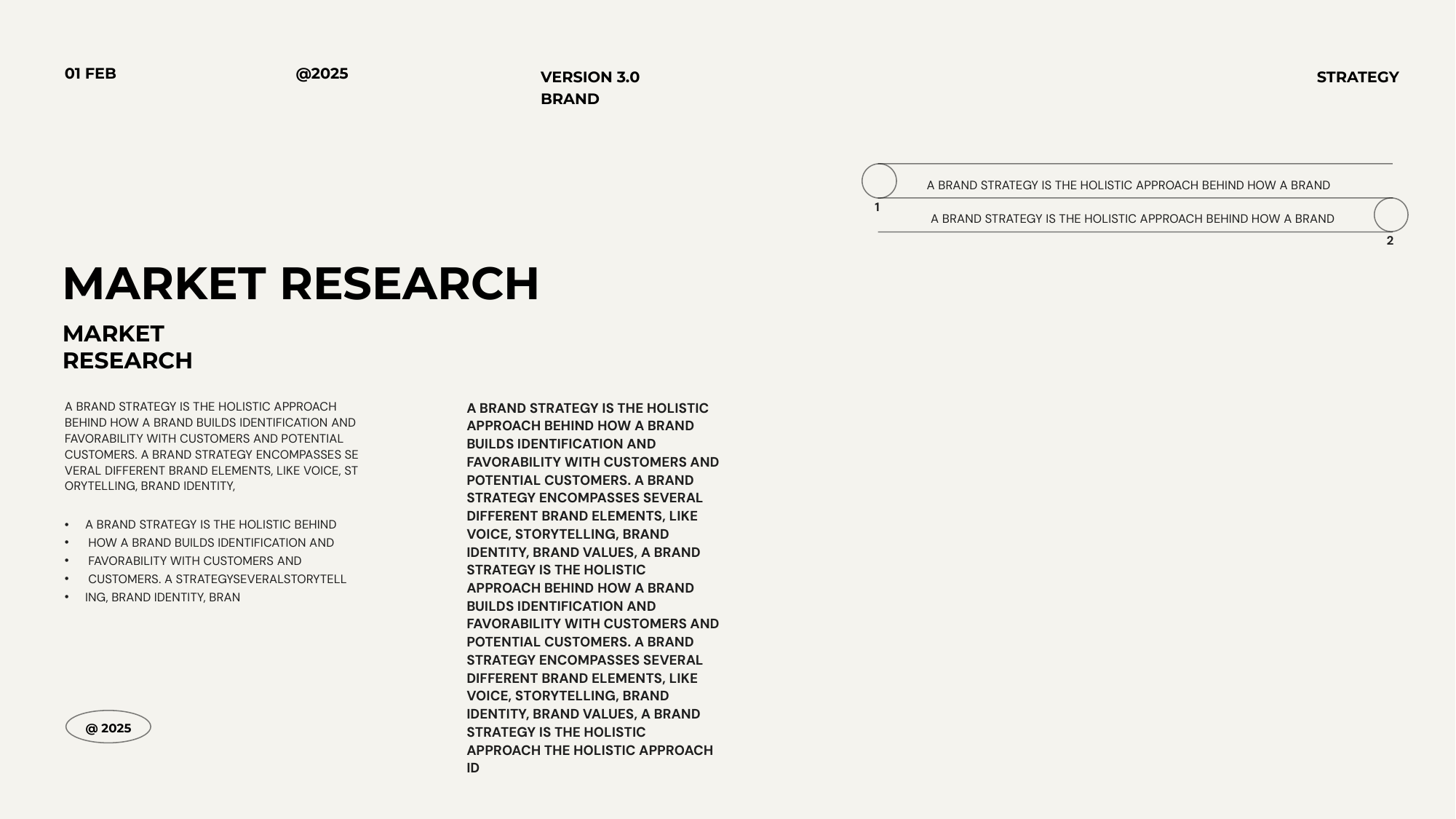

01 FEB
@2025
VERSION 3.0
BRAND
STRATEGY
MARKET RESEARCH

1
A BRAND STRATEGY IS THE HOLISTIC APPROACH BEHIND HOW A BRAND

2
A BRAND STRATEGY IS THE HOLISTIC APPROACH BEHIND HOW A BRAND

MARKET RESEARCH
A BRAND STRATEGY IS THE HOLISTIC APPROACH
BEHIND HOW A BRAND BUILDS IDENTIFICATION AND FAVORABILITY WITH CUSTOMERS AND POTENTIAL CUSTOMERS. A BRAND STRATEGY ENCOMPASSES SE
VERAL DIFFERENT BRAND ELEMENTS, LIKE VOICE, ST
ORYTELLING, BRAND IDENTITY,
A BRAND STRATEGY IS THE HOLISTIC APPROACH BEHIND HOW A BRAND BUILDS IDENTIFICATION AND FAVORABILITY WITH CUSTOMERS AND POTENTIAL CUSTOMERS. A BRAND STRATEGY ENCOMPASSES SEVERAL DIFFERENT BRAND ELEMENTS, LIKE VOICE, STORYTELLING, BRAND IDENTITY, BRAND VALUES, A BRAND STRATEGY IS THE HOLISTIC APPROACH BEHIND HOW A BRAND BUILDS IDENTIFICATION AND FAVORABILITY WITH CUSTOMERS AND POTENTIAL CUSTOMERS. A BRAND STRATEGY ENCOMPASSES SEVERAL DIFFERENT BRAND ELEMENTS, LIKE VOICE, STORYTELLING, BRAND IDENTITY, BRAND VALUES, A BRAND STRATEGY IS THE HOLISTIC APPROACH THE HOLISTIC APPROACH ID
A BRAND STRATEGY IS THE HOLISTIC BEHIND
 HOW A BRAND BUILDS IDENTIFICATION AND
 FAVORABILITY WITH CUSTOMERS AND
 CUSTOMERS. A STRATEGYSEVERALSTORYTELL
ING, BRAND IDENTITY, BRAN

@ 2025